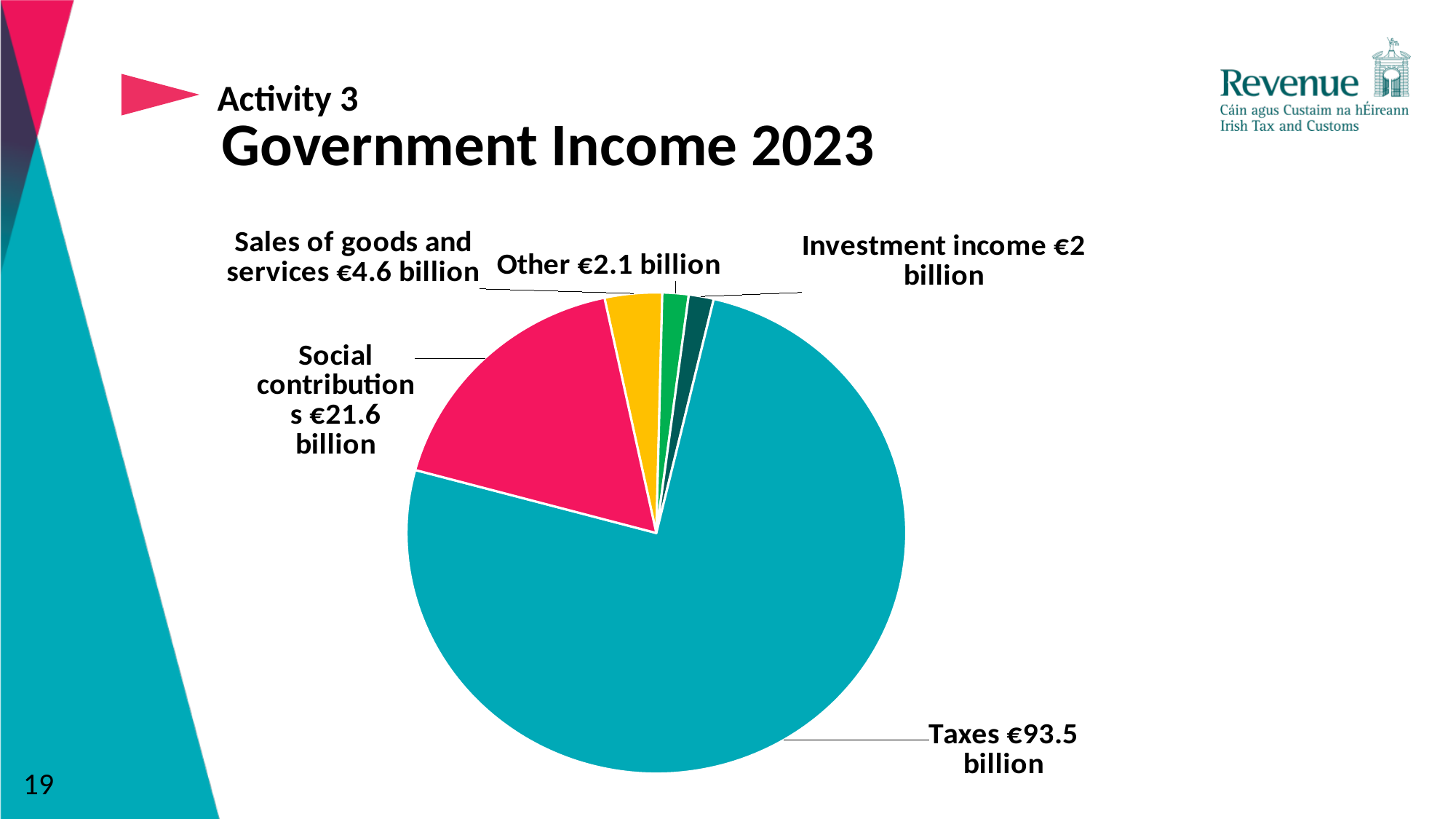

Activity 3
# Government Income 2023

### Chart

| Category | Government Income 2023 |
|---|---|
| Sales of goods and services €4.6 billion | 4.6 |
| Other €2.1 billion | 2.1 |
| Investment income €2 billion | 2.0 |
| Taxes €93.5 billion | 93.5 |
| Social contributions €21.6 billion | 21.6 |
19